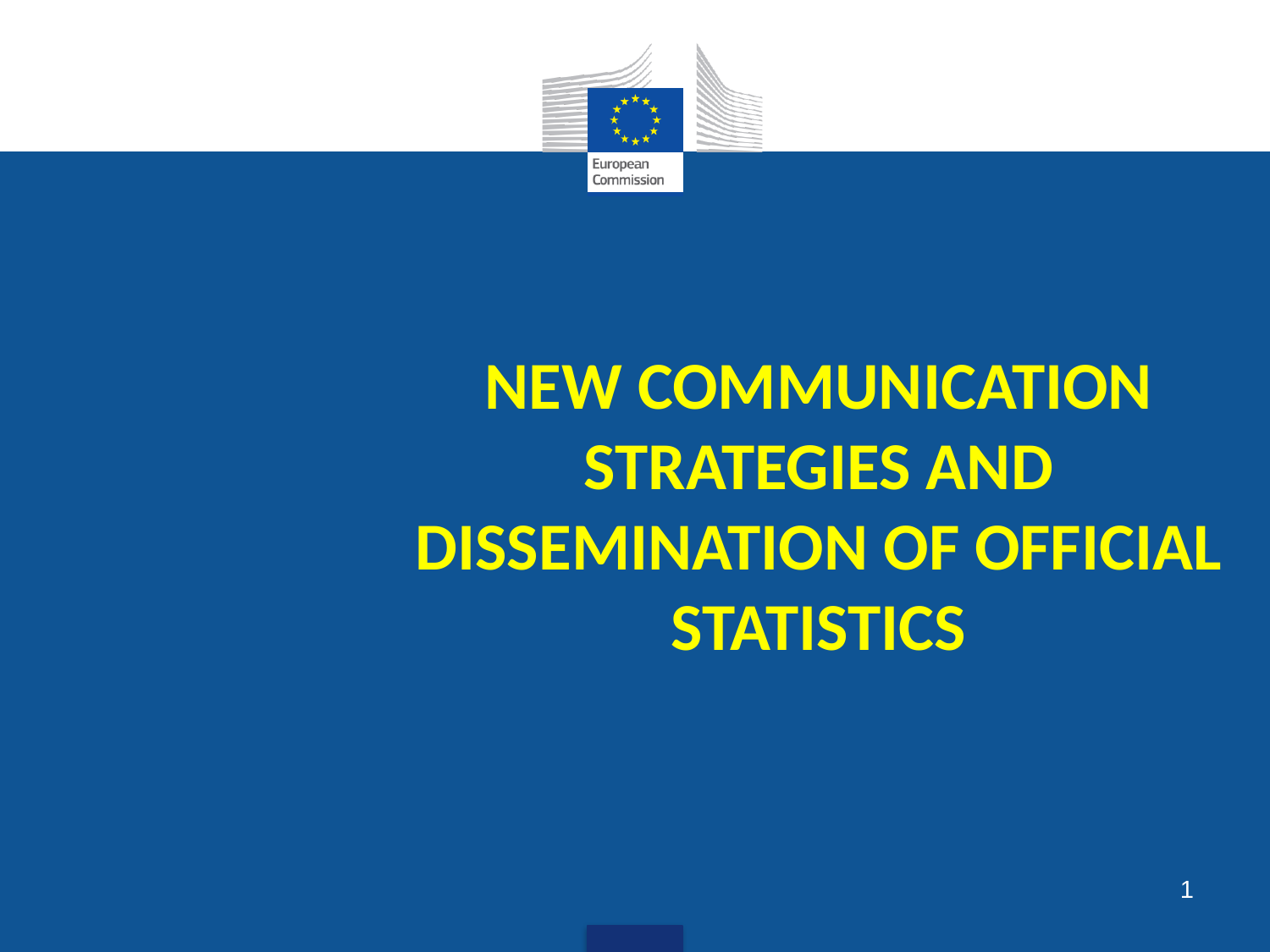

NEW COMMUNICATION STRATEGIES AND DISSEMINATION OF OFFICIAL STATISTICS

1